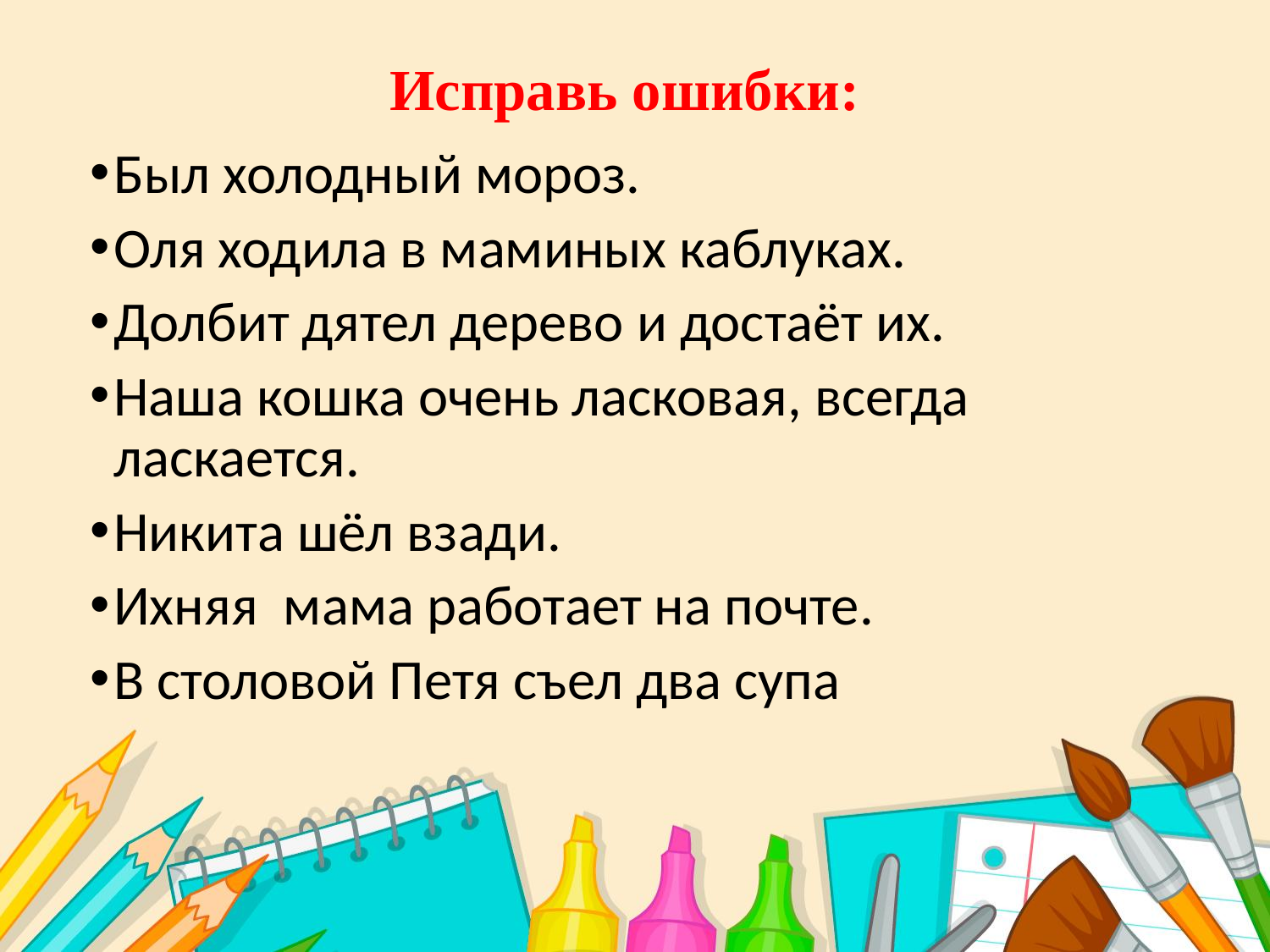

# Исправь ошибки:
Был холодный мороз.
Оля ходила в маминых каблуках.
Долбит дятел дерево и достаёт их.
Наша кошка очень ласковая, всегда ласкается.
Никита шёл взади.
Ихняя  мама работает на почте.
В столовой Петя съел два супа